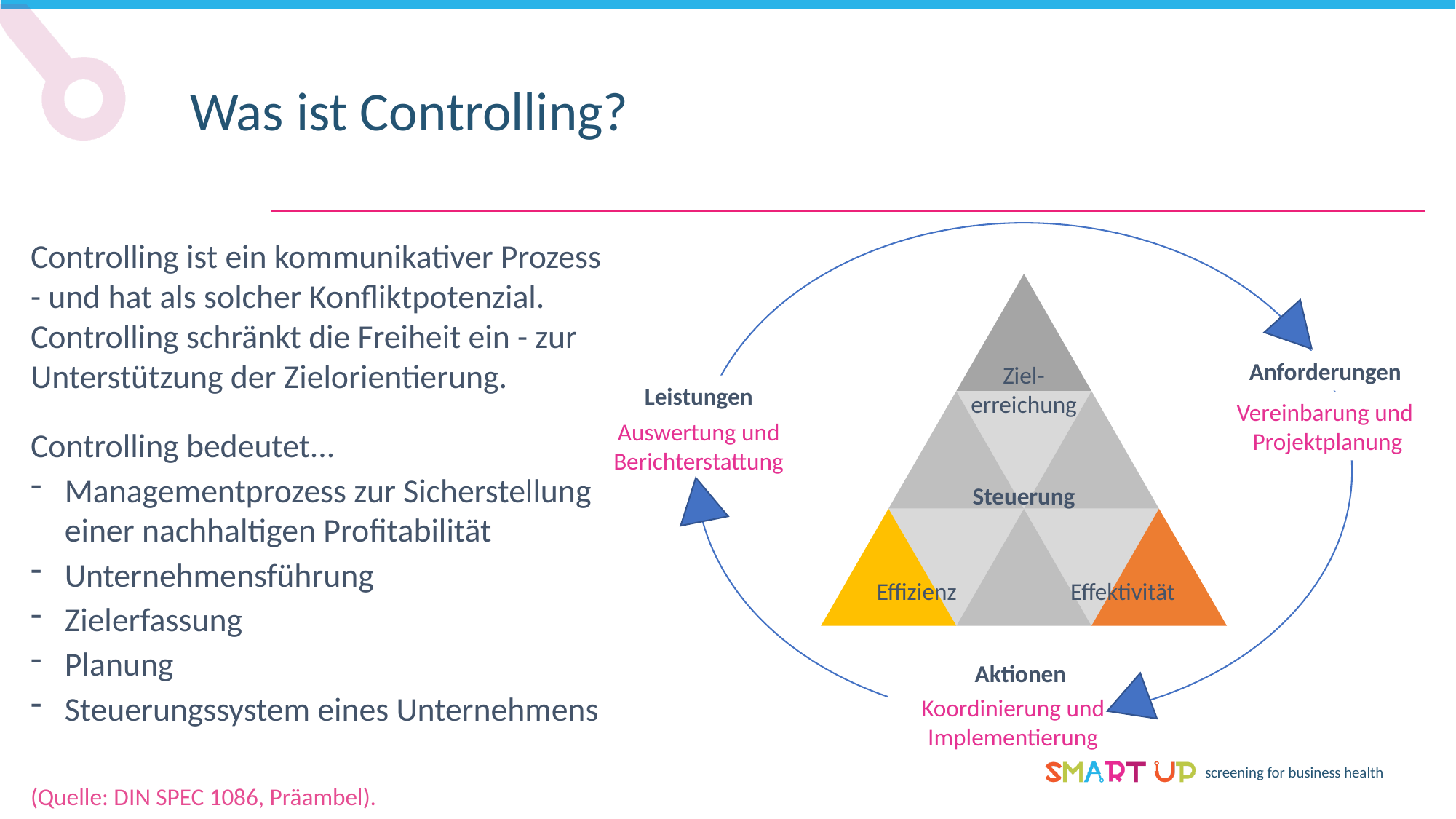

Was ist Controlling?

Controlling ist ein kommunikativer Prozess - und hat als solcher Konfliktpotenzial. Controlling schränkt die Freiheit ein - zur Unterstützung der Zielorientierung.

Controlling bedeutet...
Managementprozess zur Sicherstellung einer nachhaltigen Profitabilität
Unternehmensführung
Zielerfassung
Planung
Steuerungssystem eines Unternehmens

(Quelle: DIN SPEC 1086, Präambel).

Ziel-
erreichung
Steuerung
Effizienz
Effektivität

Anforderungen
Leistungen
Vereinbarung und
Projektplanung
Auswertung und
Berichterstattung

Aktionen

Koordinierung und
Implementierung